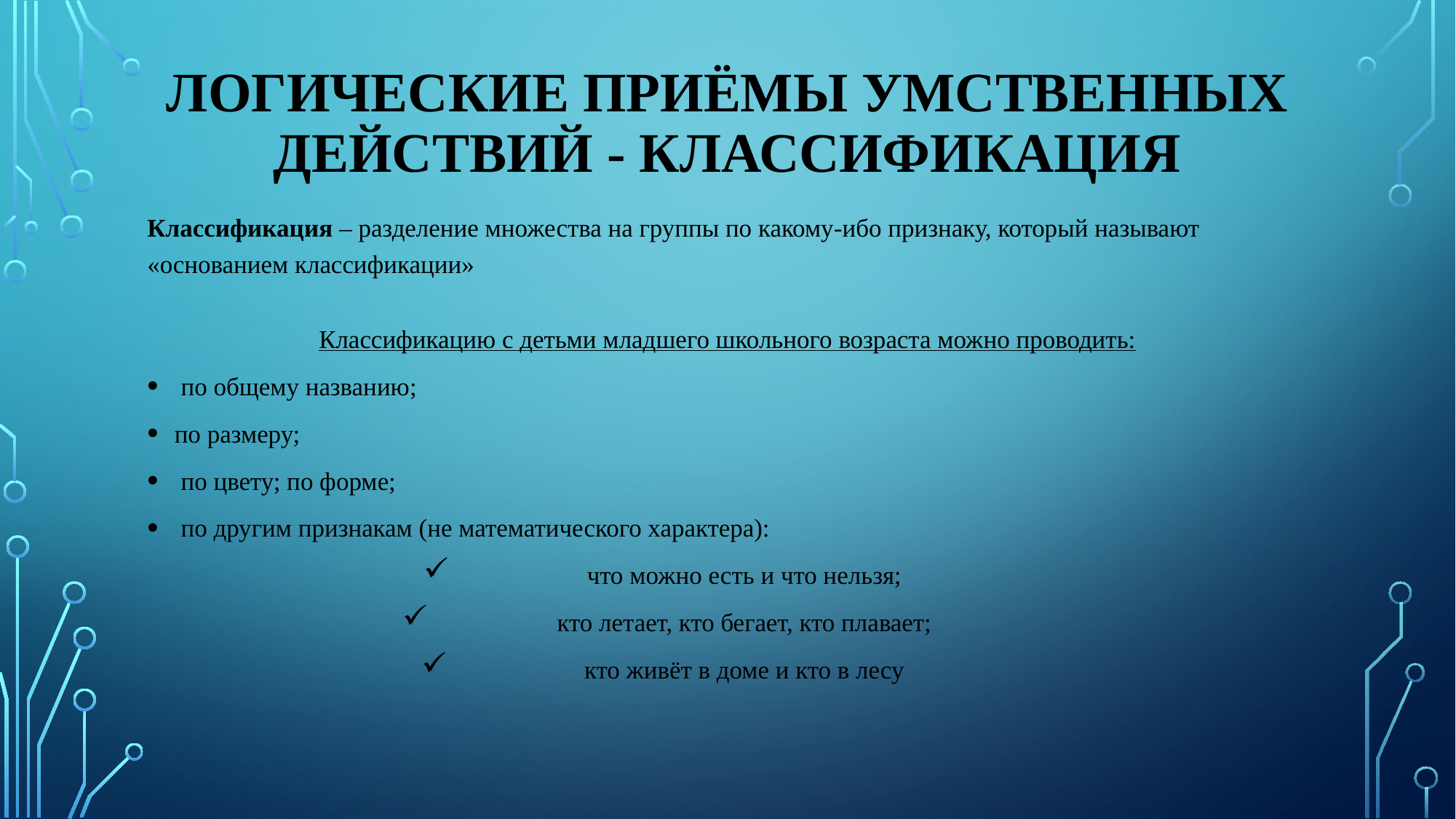

# Логические приёмы умственных действий - классификация
Классификация – разделение множества на группы по какому-ибо признаку, который называют «основанием классификации»

Классификацию с детьми младшего школьного возраста можно проводить:
 по общему названию;
по размеру;
 по цвету; по форме;
 по другим признакам (не математического характера):
 что можно есть и что нельзя;
 кто летает, кто бегает, кто плавает;
 кто живёт в доме и кто в лесу